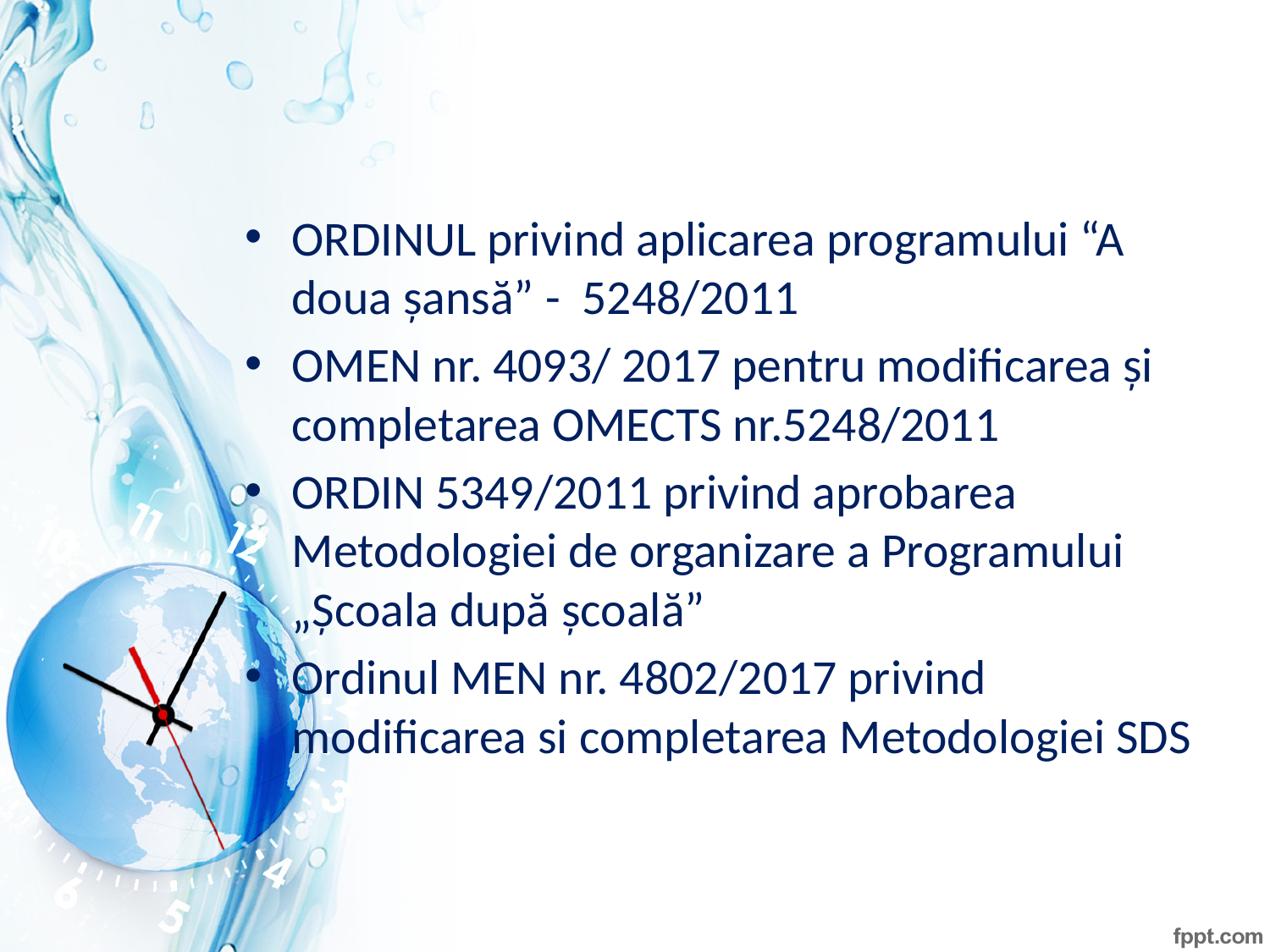

#
ORDINUL privind aplicarea programului “A doua șansă” -  5248/2011
OMEN nr. 4093/ 2017 pentru modificarea și completarea OMECTS nr.5248/2011
ORDIN 5349/2011 privind aprobarea Metodologiei de organizare a Programului „Şcoala după şcoală”
Ordinul MEN nr. 4802/2017 privind modificarea si completarea Metodologiei SDS